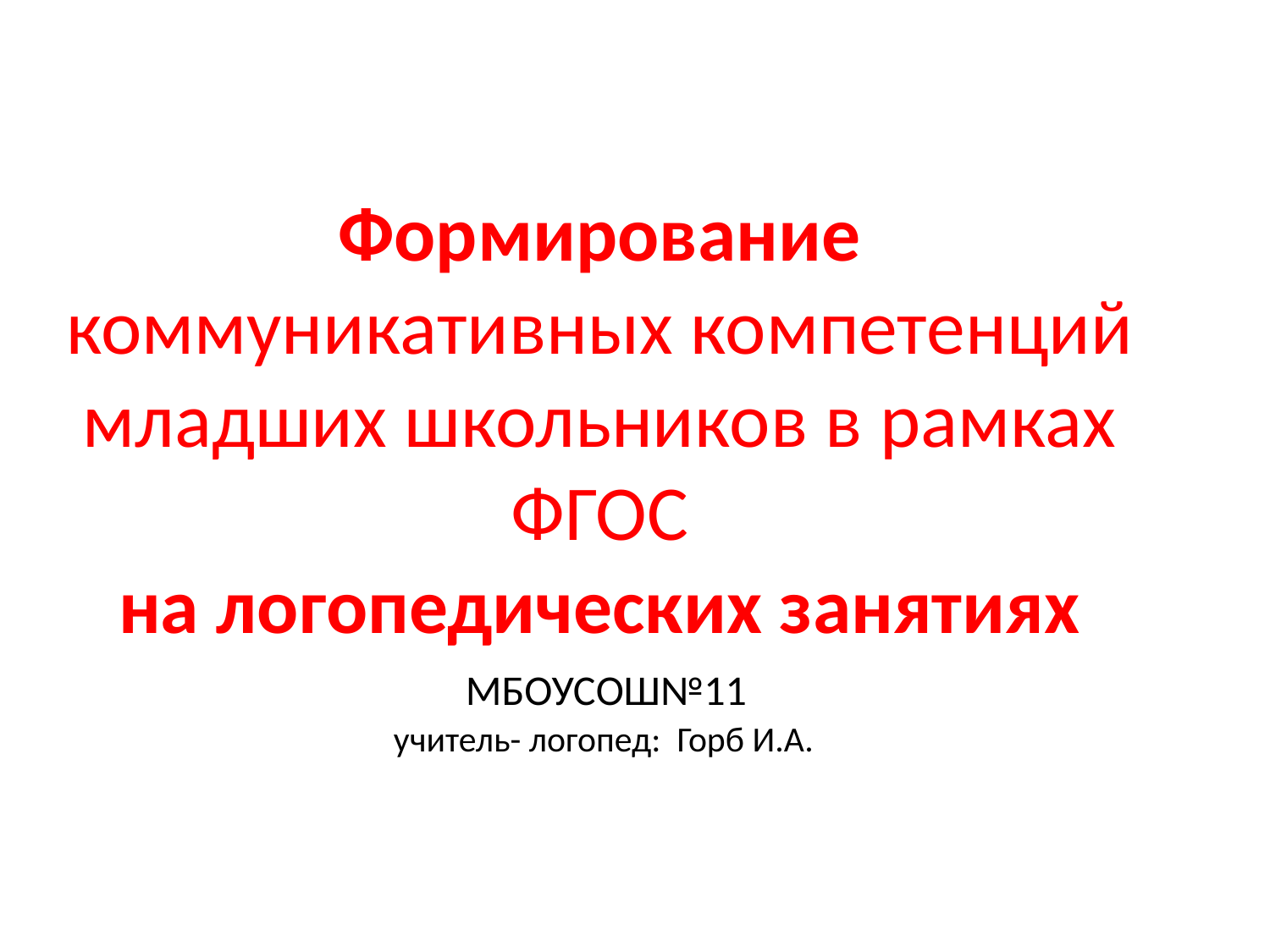

# Формирование коммуникативных компетенций младших школьников в рамках ФГОС на логопедических занятиях МБОУСОШ№11 учитель- логопед:  Горб И.А.